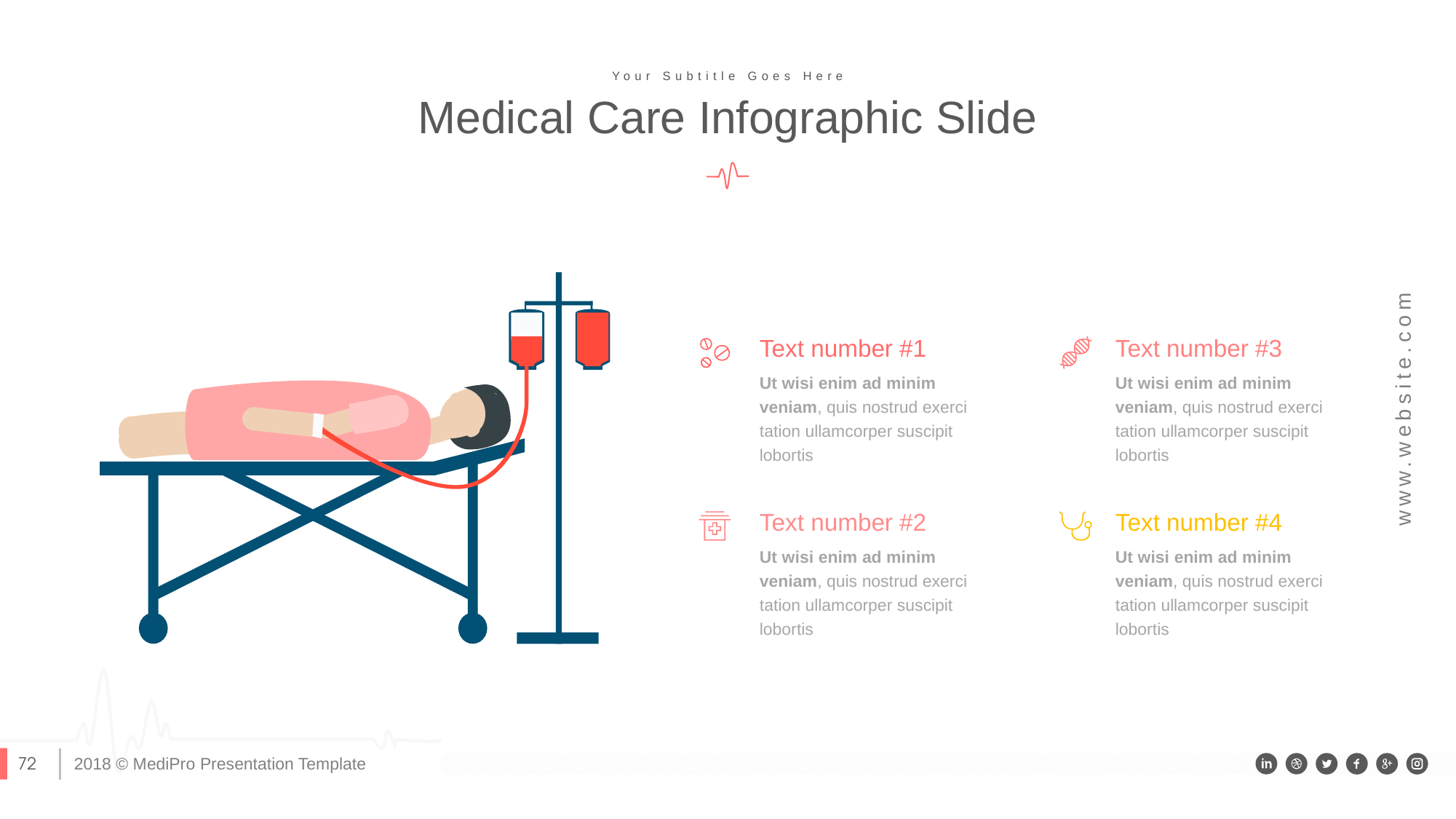

Your Subtitle Goes Here
Medical Care Infographic Slide

Text number #1
Ut wisi enim ad minim veniam, quis nostrud exerci tation ullamcorper suscipit lobortis

Text number #3
Ut wisi enim ad minim veniam, quis nostrud exerci tation ullamcorper suscipit lobortis

Text number #2
Ut wisi enim ad minim veniam, quis nostrud exerci tation ullamcorper suscipit lobortis

Text number #4
Ut wisi enim ad minim veniam, quis nostrud exerci tation ullamcorper suscipit lobortis